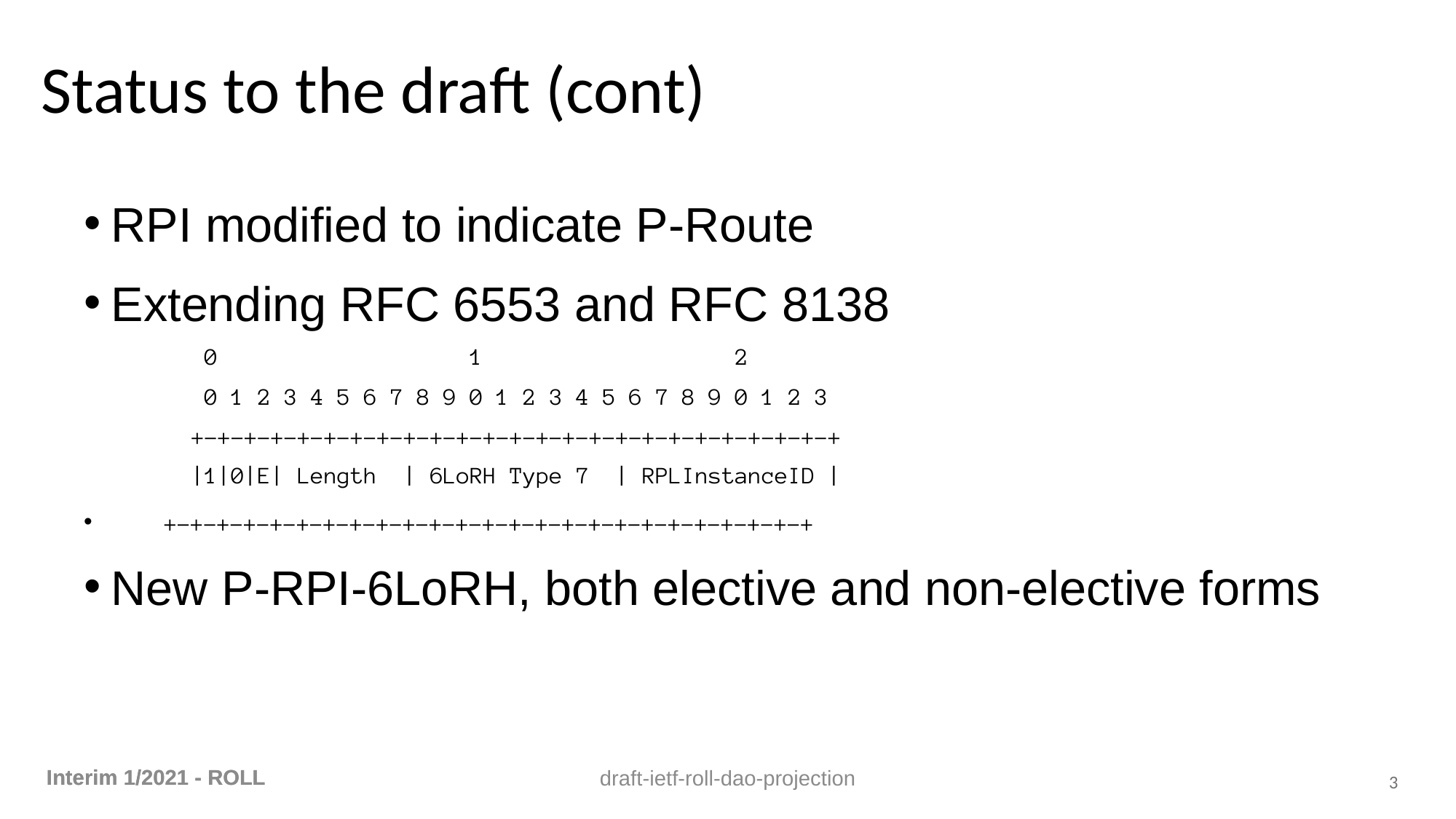

# Status to the draft (cont)
RPI modified to indicate P-Route
Extending RFC 6553 and RFC 8138
     0                   1                   2
     0 1 2 3 4 5 6 7 8 9 0 1 2 3 4 5 6 7 8 9 0 1 2 3
    +-+-+-+-+-+-+-+-+-+-+-+-+-+-+-+-+-+-+-+-+-+-+-+-+
    |1|0|E| Length  | 6LoRH Type 7  | RPLInstanceID |
    +-+-+-+-+-+-+-+-+-+-+-+-+-+-+-+-+-+-+-+-+-+-+-+-+
New P-RPI-6LoRH, both elective and non-elective forms
Interim 1/2021 - ROLL